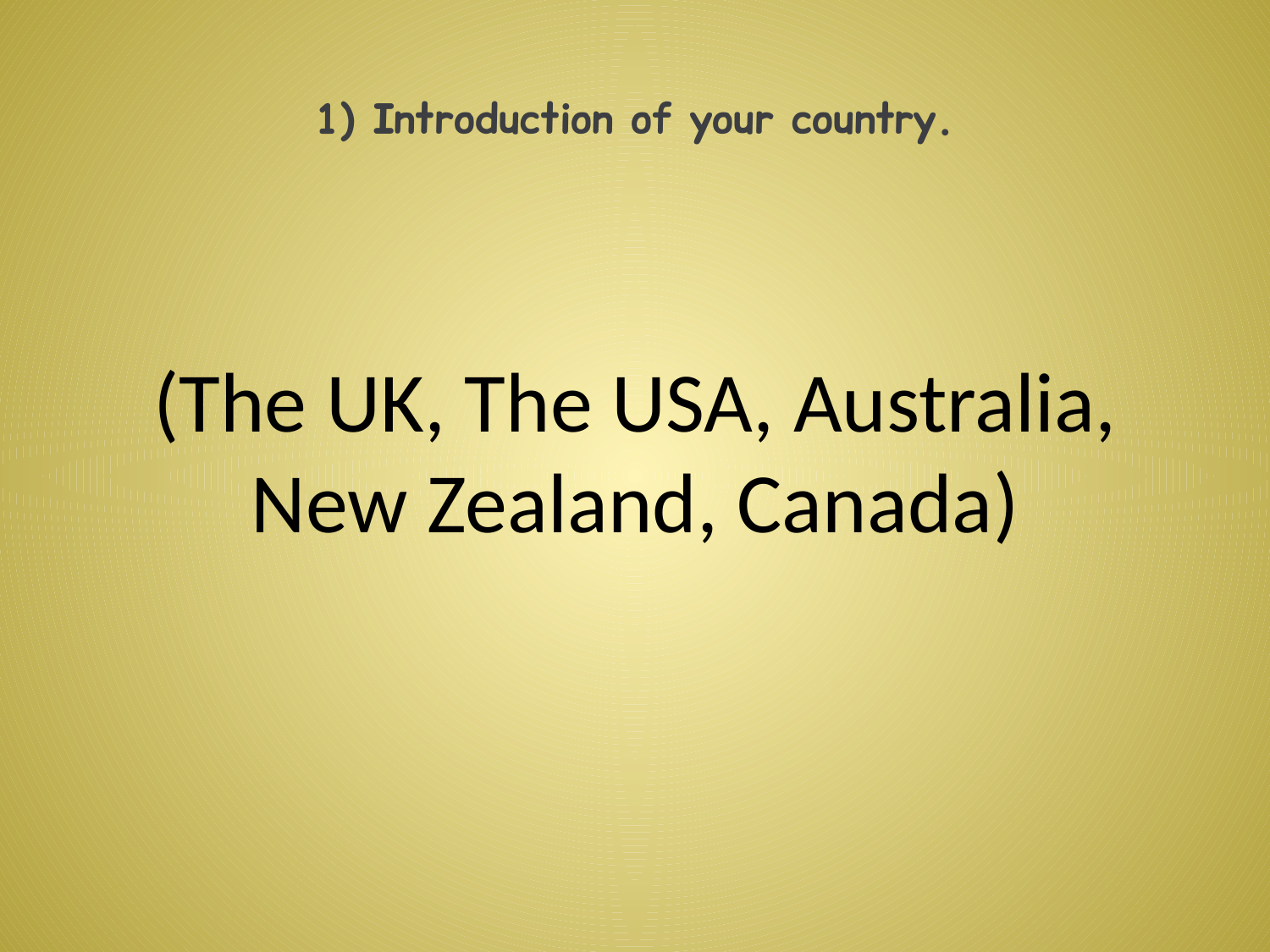

# 1) Introduction of your country.

(The UK, The USA, Australia, New Zealand, Canada)